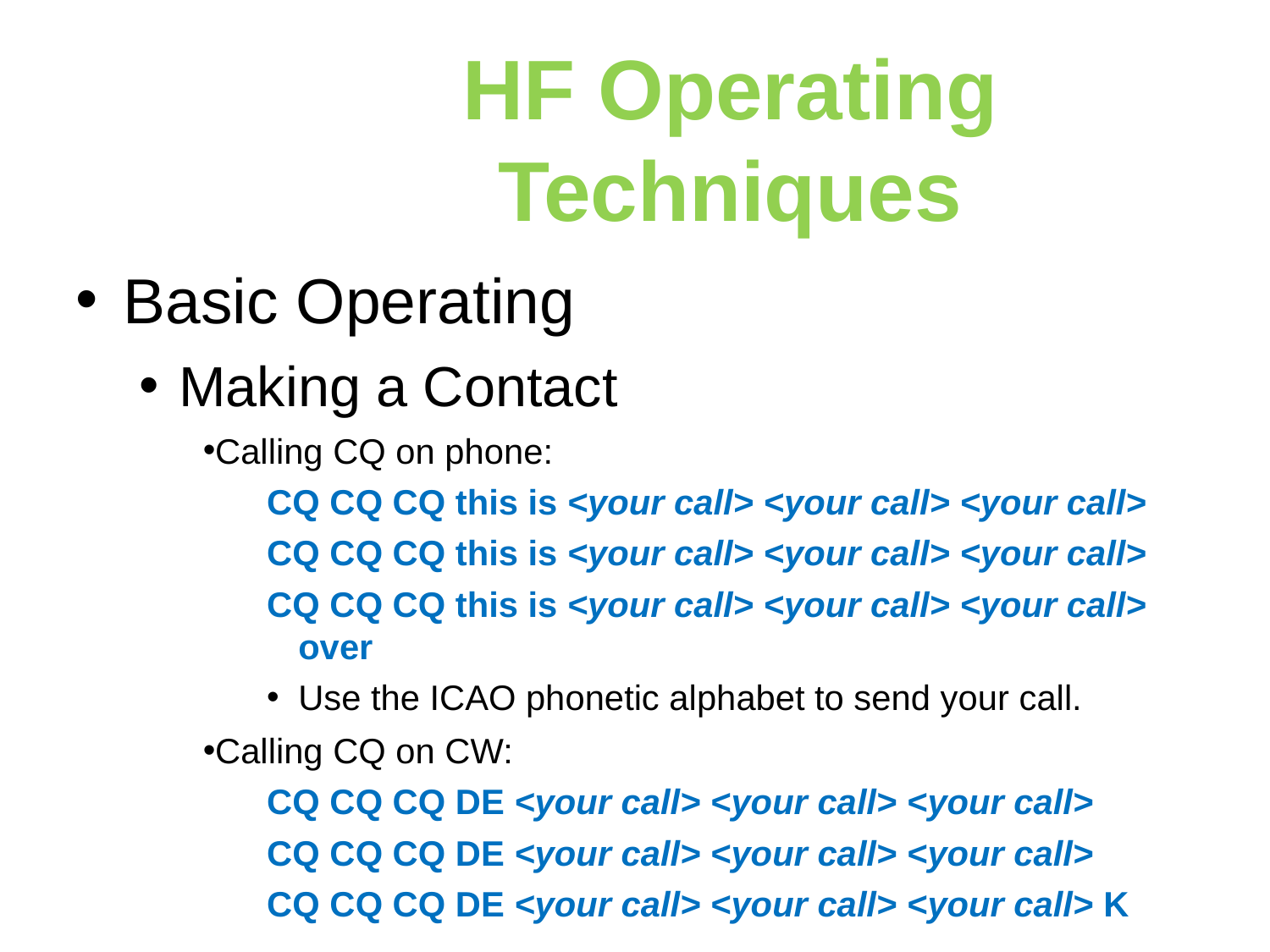

HF Operating Techniques
Basic Operating
Making a Contact
Calling CQ on phone:
CQ CQ CQ this is <your call> <your call> <your call>
CQ CQ CQ this is <your call> <your call> <your call>
CQ CQ CQ this is <your call> <your call> <your call> over
Use the ICAO phonetic alphabet to send your call.
Calling CQ on CW:
CQ CQ CQ DE <your call> <your call> <your call>
CQ CQ CQ DE <your call> <your call> <your call>
CQ CQ CQ DE <your call> <your call> <your call> K